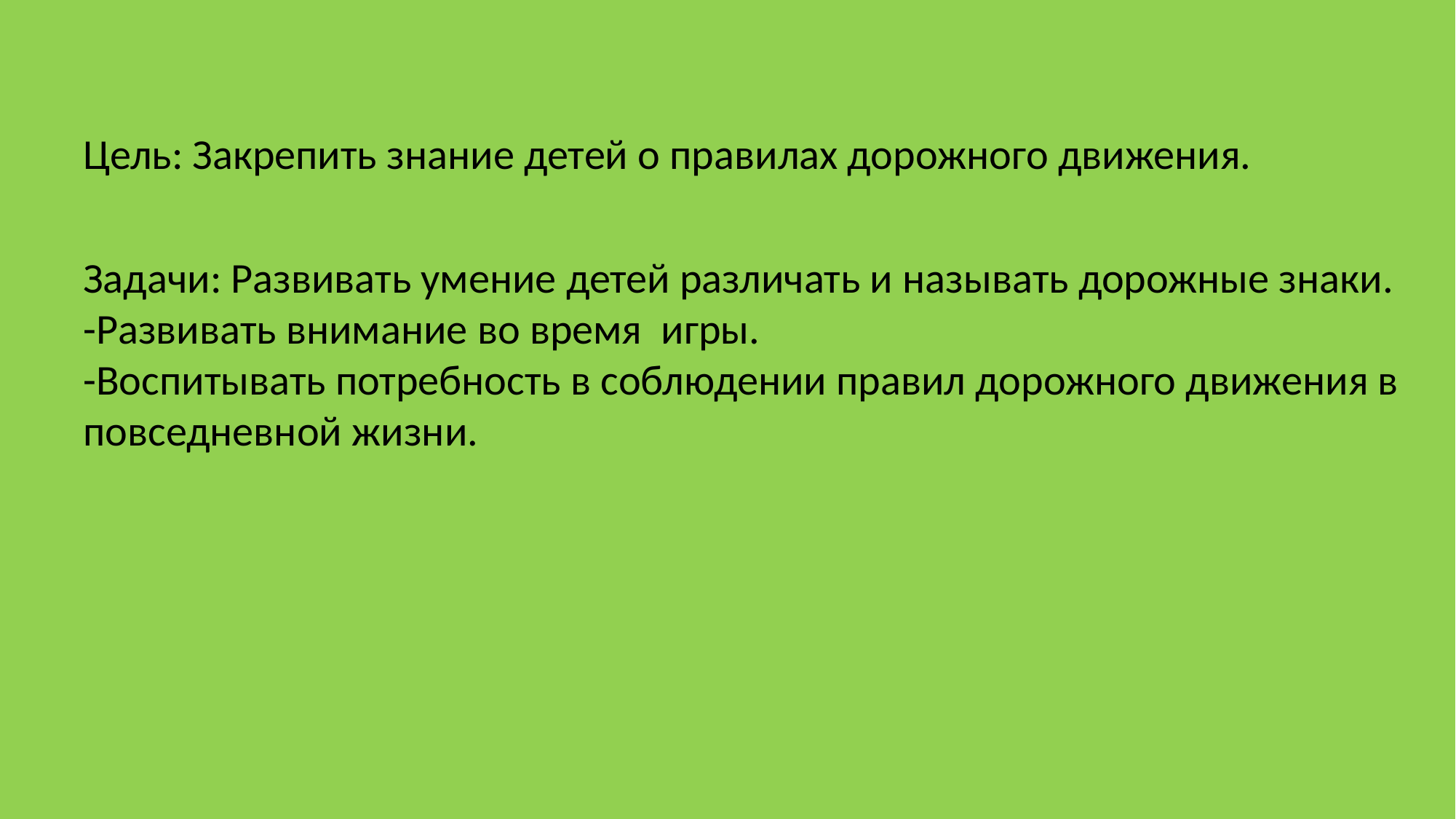

Цель: Закрепить знание детей о правилах дорожного движения.

Задачи: Развивать умение детей различать и называть дорожные знаки.
-Развивать внимание во время  игры.
-Воспитывать потребность в соблюдении правил дорожного движения в
повседневной жизни.